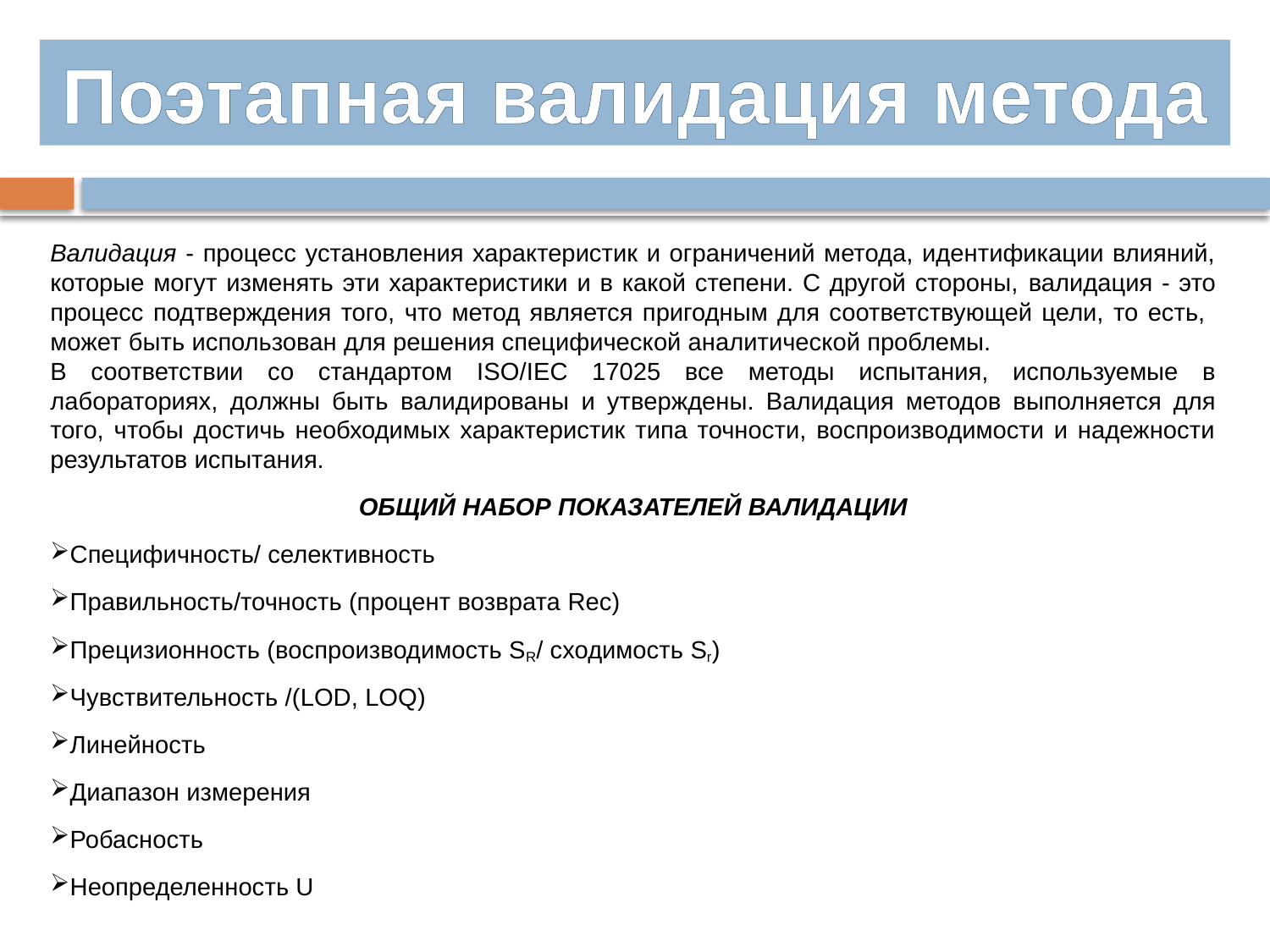

Поэтапная валидация метода
Валидация - процесс установления характеристик и ограничений метода, идентификации влияний, которые могут изменять эти характеристики и в какой степени. С другой стороны, валидация - это процесс подтверждения того, что метод является пригодным для соответствующей цели, то есть,  может быть использован для решения специфической аналитической проблемы.
В соответствии со стандартом ISO/IEC 17025 все методы испытания, используемые в лабораториях, должны быть валидированы и утверждены. Валидация методов выполняется для того, чтобы достичь необходимых характеристик типа точности, воспроизводимости и надежности результатов испытания.

ОБЩИЙ НАБОР ПОКАЗАТЕЛЕЙ ВАЛИДАЦИИ

Специфичность/ селективность

Правильность/точность (процент возврата Rec)

Прецизионность (воспроизводимость SR/ сходимость Sr)

Чувствительность /(LOD, LOQ)

Линейность

Диапазон измерения

Робасность

Неопределенность U